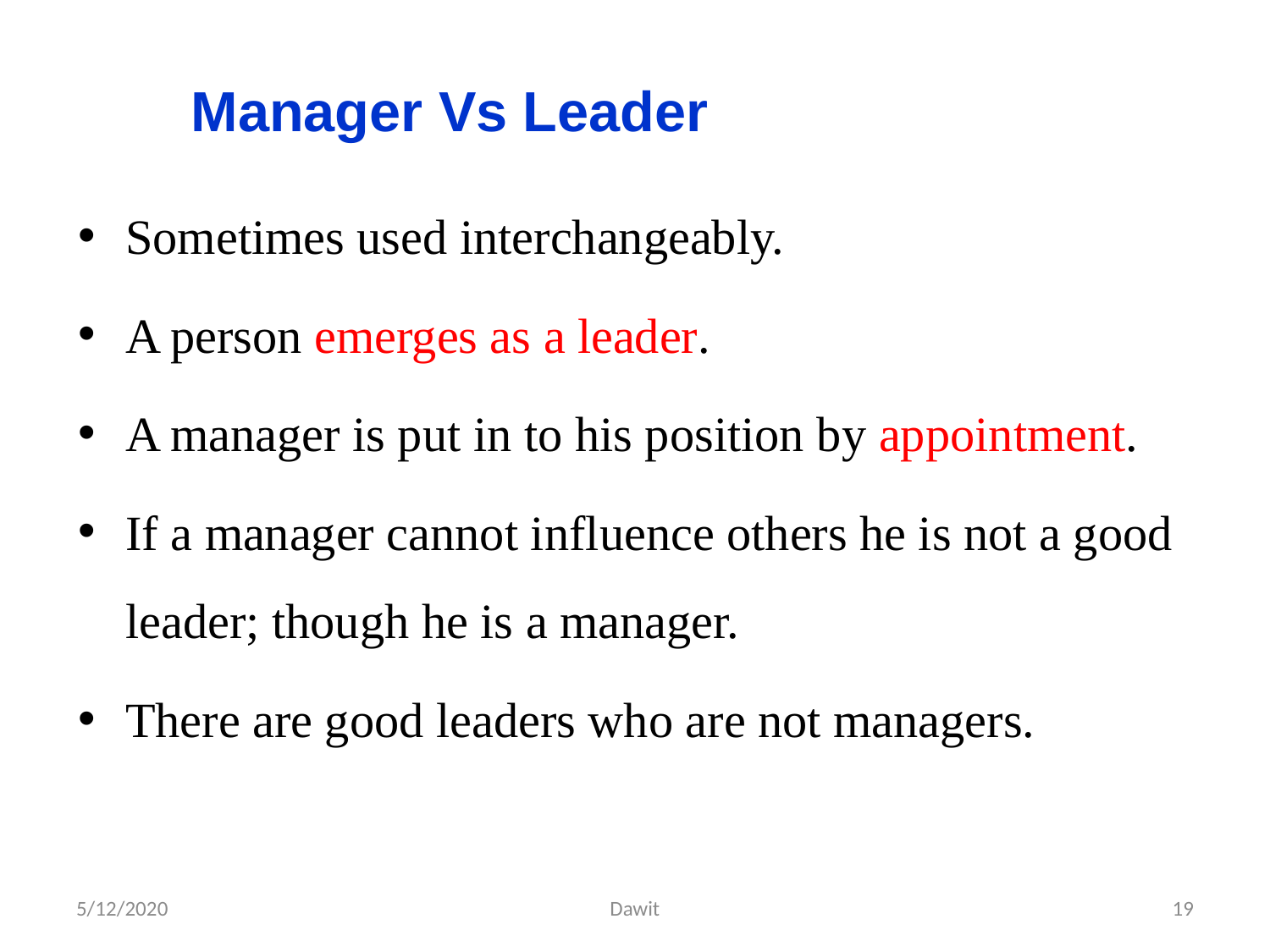

# Manager Vs Leader
Sometimes used interchangeably.
A person emerges as a leader.
A manager is put in to his position by appointment.
If a manager cannot influence others he is not a good leader; though he is a manager.
There are good leaders who are not managers.

5/12/2020
Dawit
19